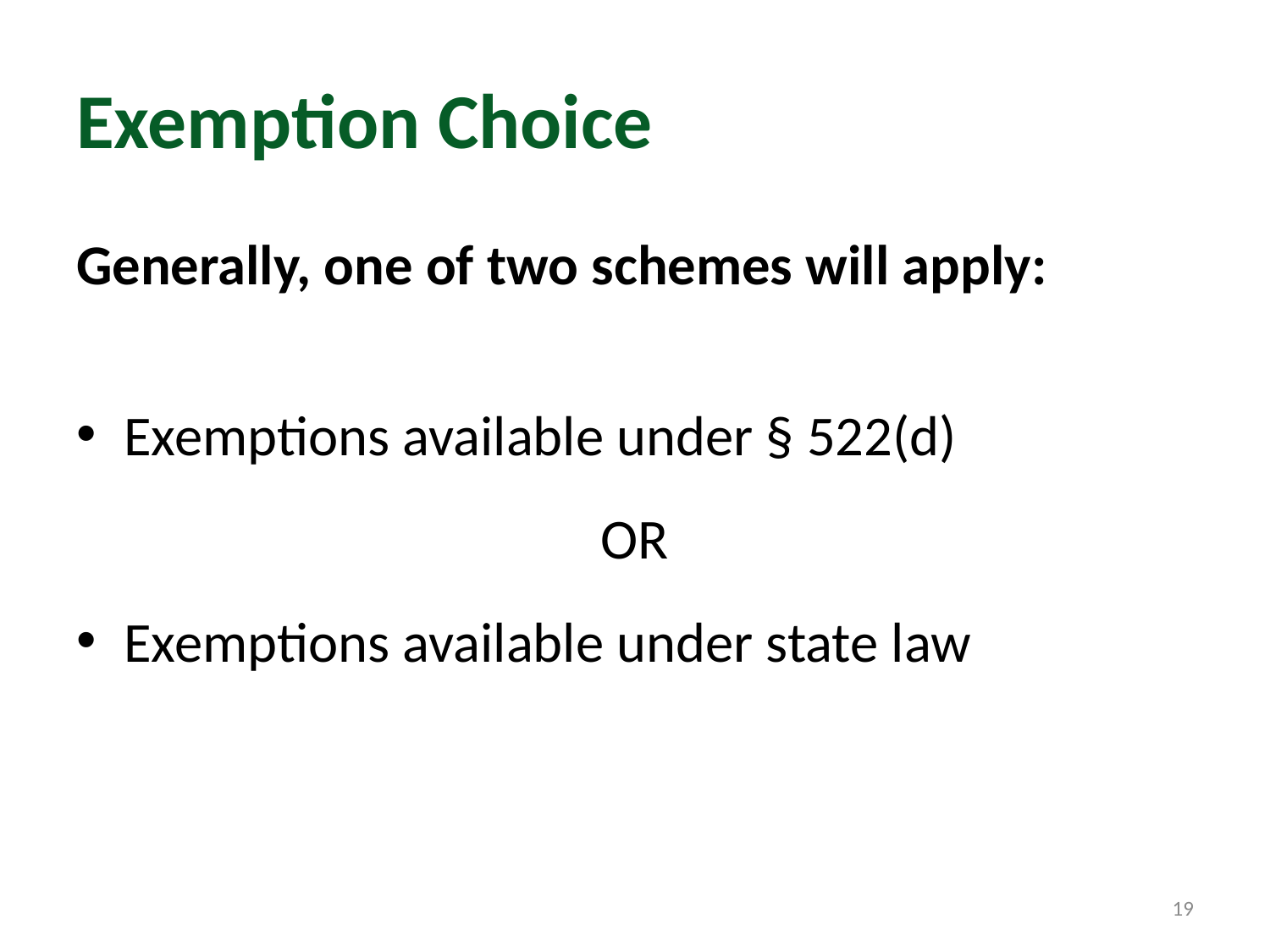

# Exemption Choice
Generally, one of two schemes will apply:
Exemptions available under § 522(d)
OR
Exemptions available under state law
19